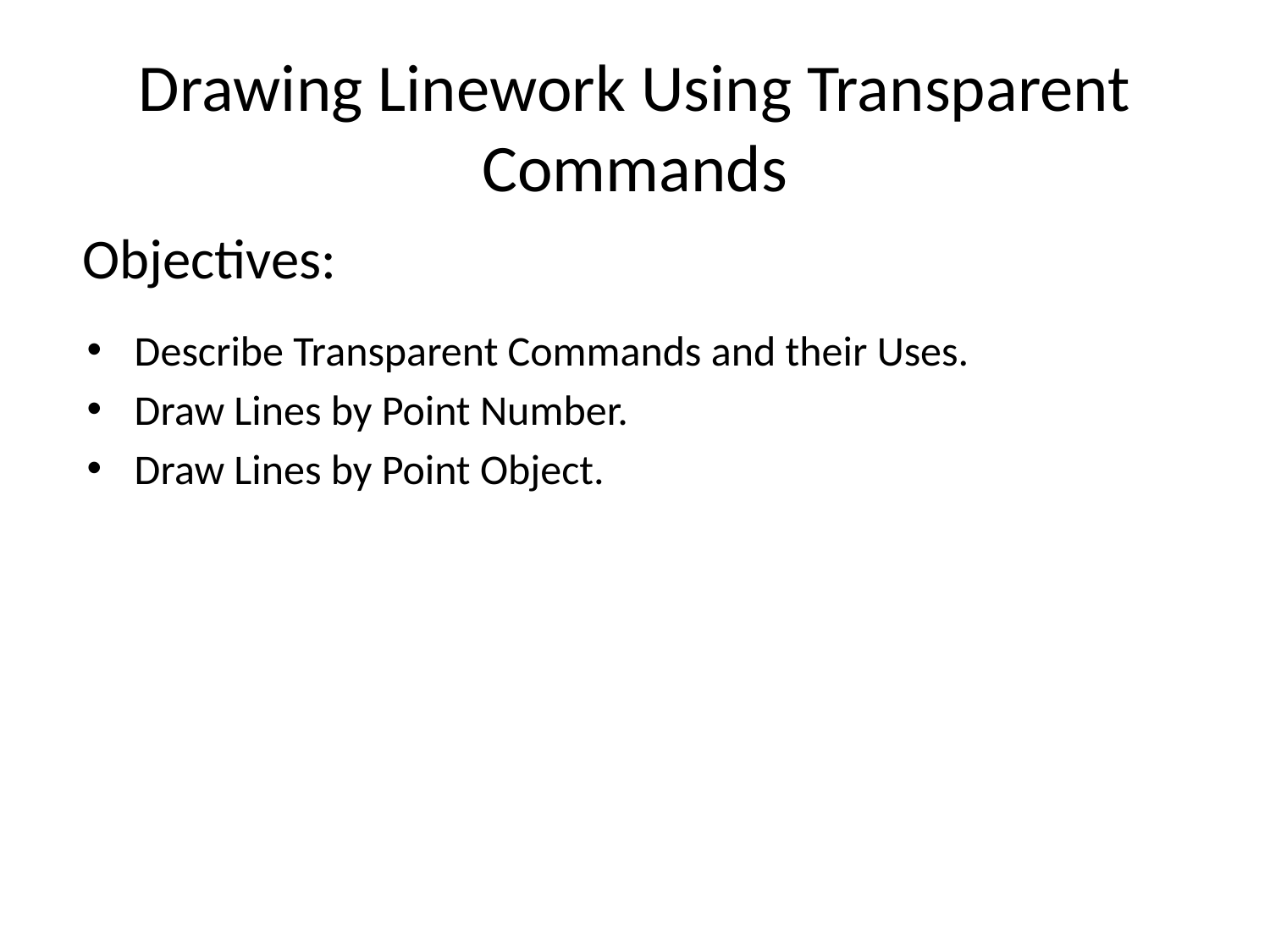

# Drawing Linework Using Transparent Commands
Objectives:
Describe Transparent Commands and their Uses.
Draw Lines by Point Number.
Draw Lines by Point Object.